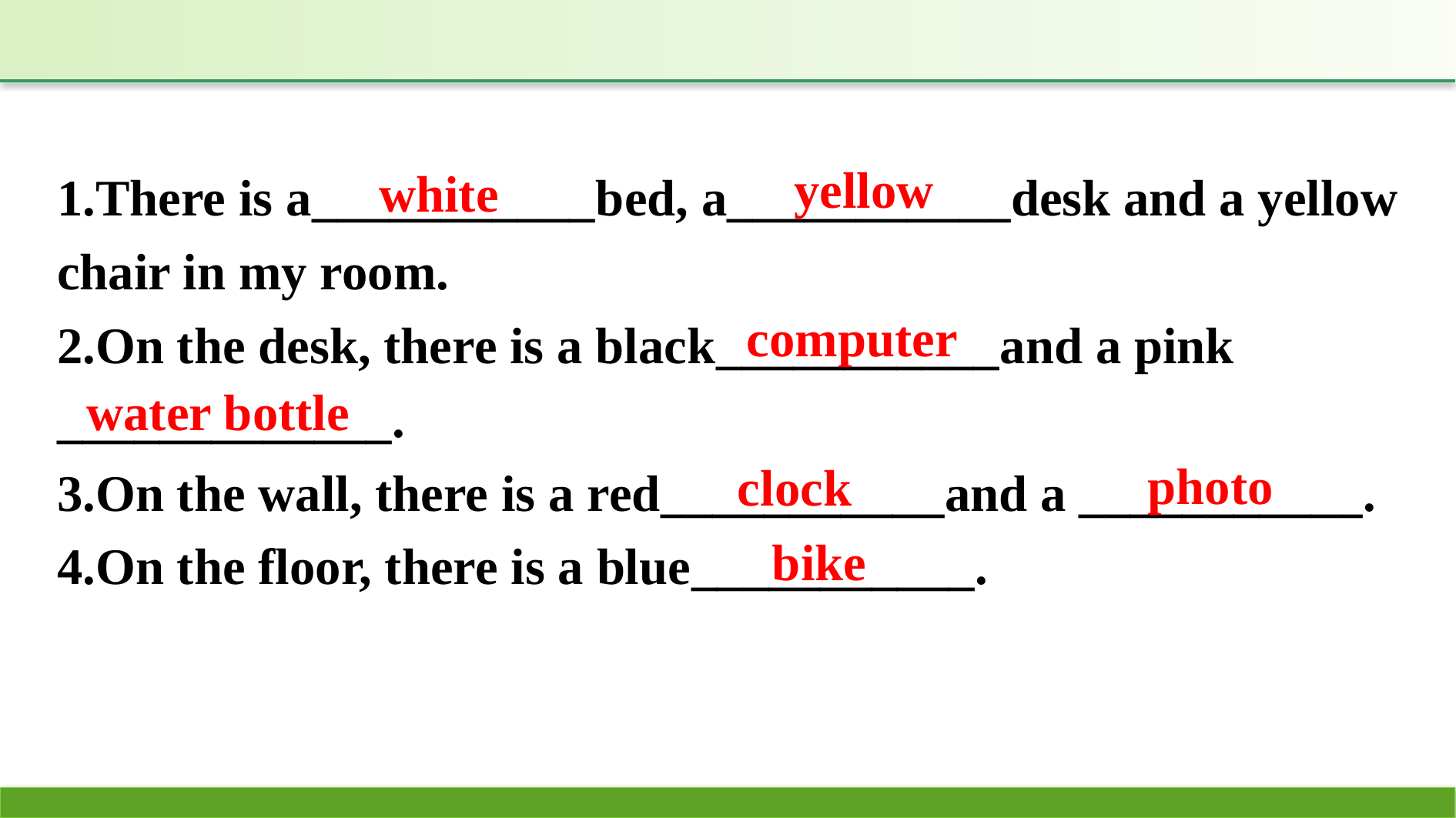

1.There is a___________bed, a___________desk and a yellow chair in my room.
2.On the desk, there is a black___________and a pink _____________.
3.On the wall, there is a red___________and a ___________.
4.On the floor, there is a blue___________.
yellow
white
computer
water bottle
photo
clock
bike